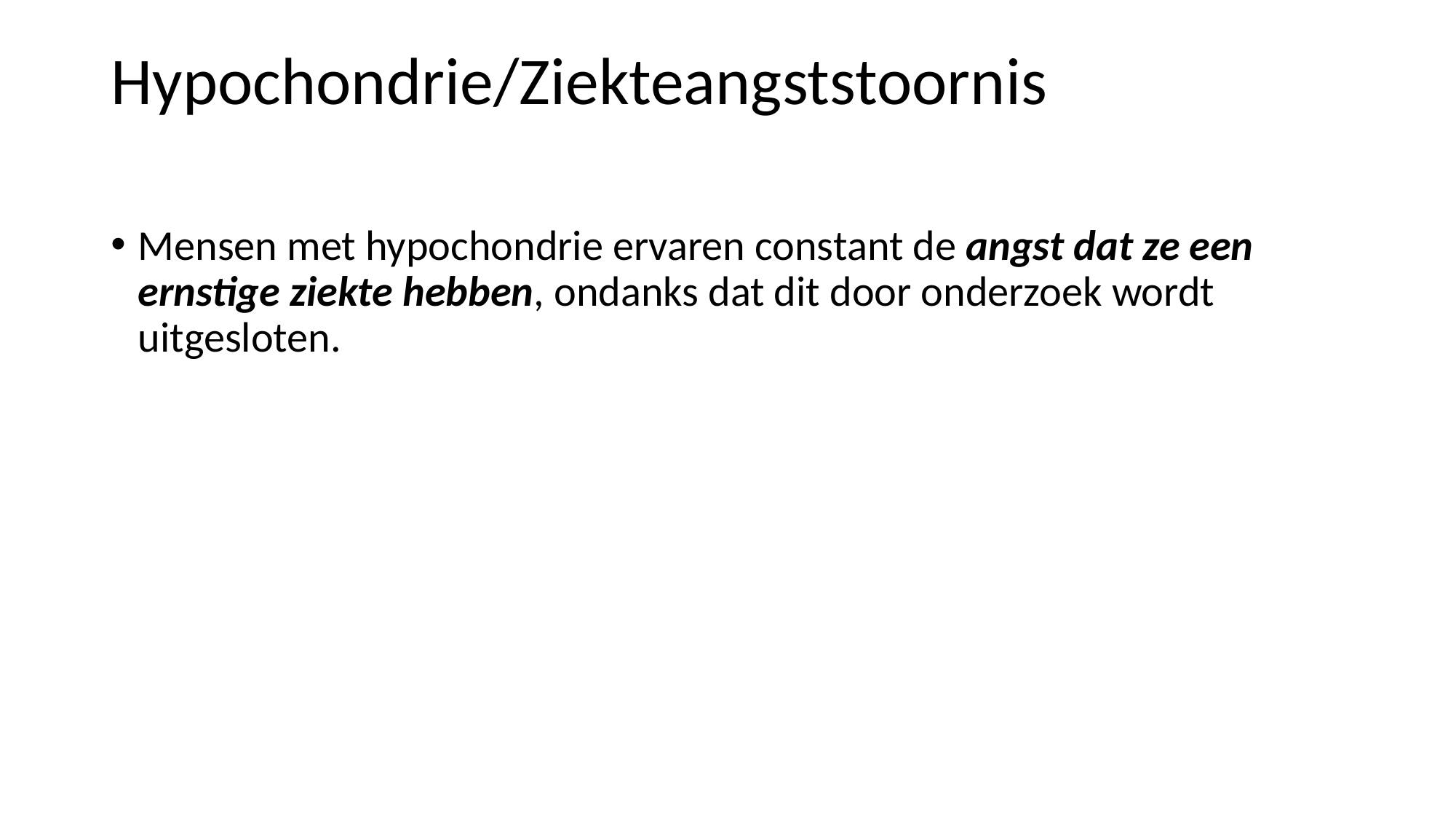

# Hypochondrie/Ziekteangststoornis
Mensen met hypochondrie ervaren constant de angst dat ze een ernstige ziekte hebben, ondanks dat dit door onderzoek wordt uitgesloten.